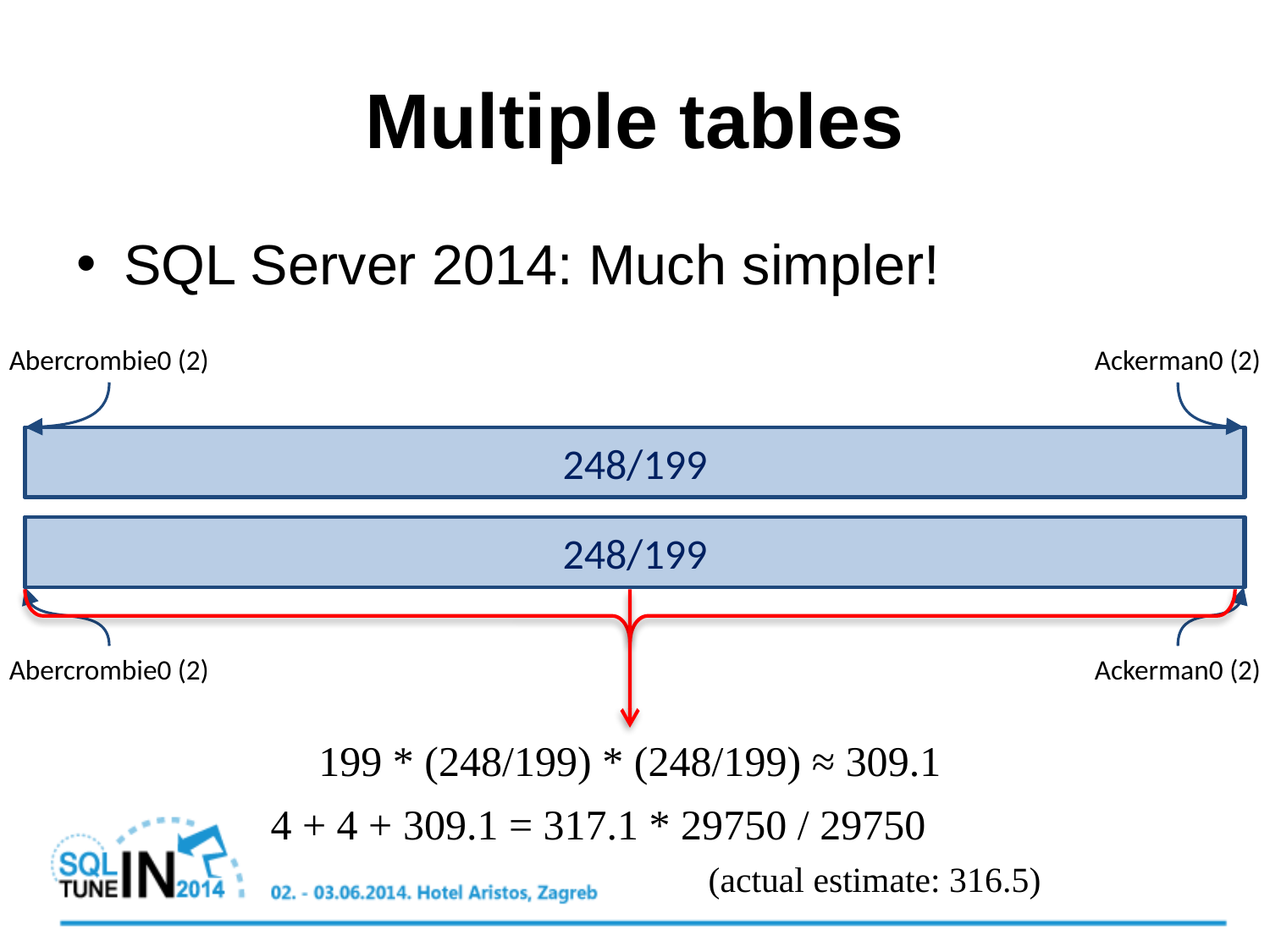

# Multiple tables
SQL Server 2014: Much simpler!
Abercrombie0 (2)
Ackerman0 (2)
248/199

248/199

Abercrombie0 (2)
Ackerman0 (2)
199 * (248/199) * (248/199) ≈ 309.1
4 + 4 + 309.1 = 317.1 * 29750 / 29750
(actual estimate: 316.5)